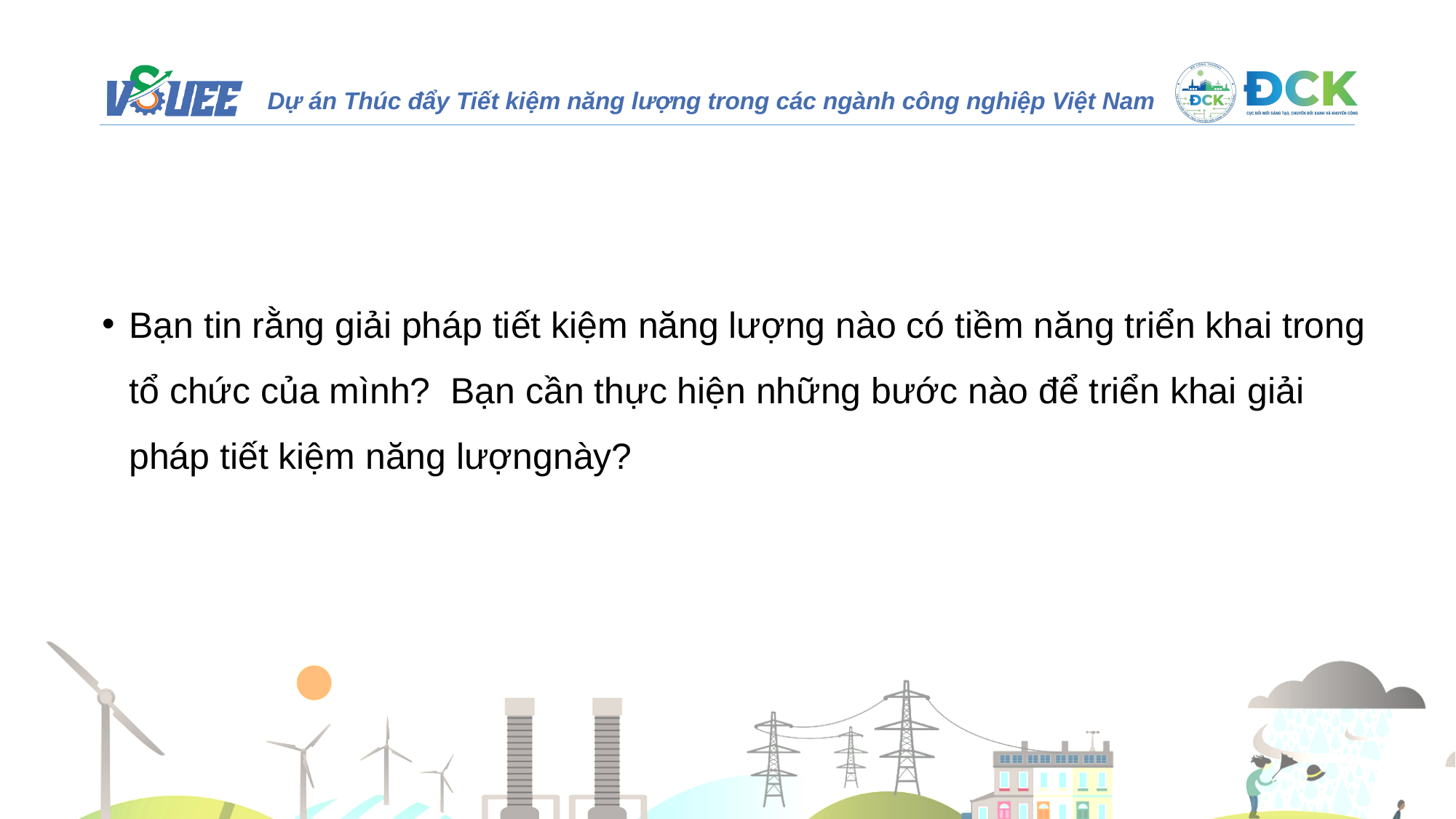

Thảo luận
Bạn tin rằng giải pháp tiết kiệm năng lượng nào có tiềm năng triển khai trong tổ chức của mình?  Bạn cần thực hiện những bước nào để triển khai giải pháp tiết kiệm năng lượngnày?